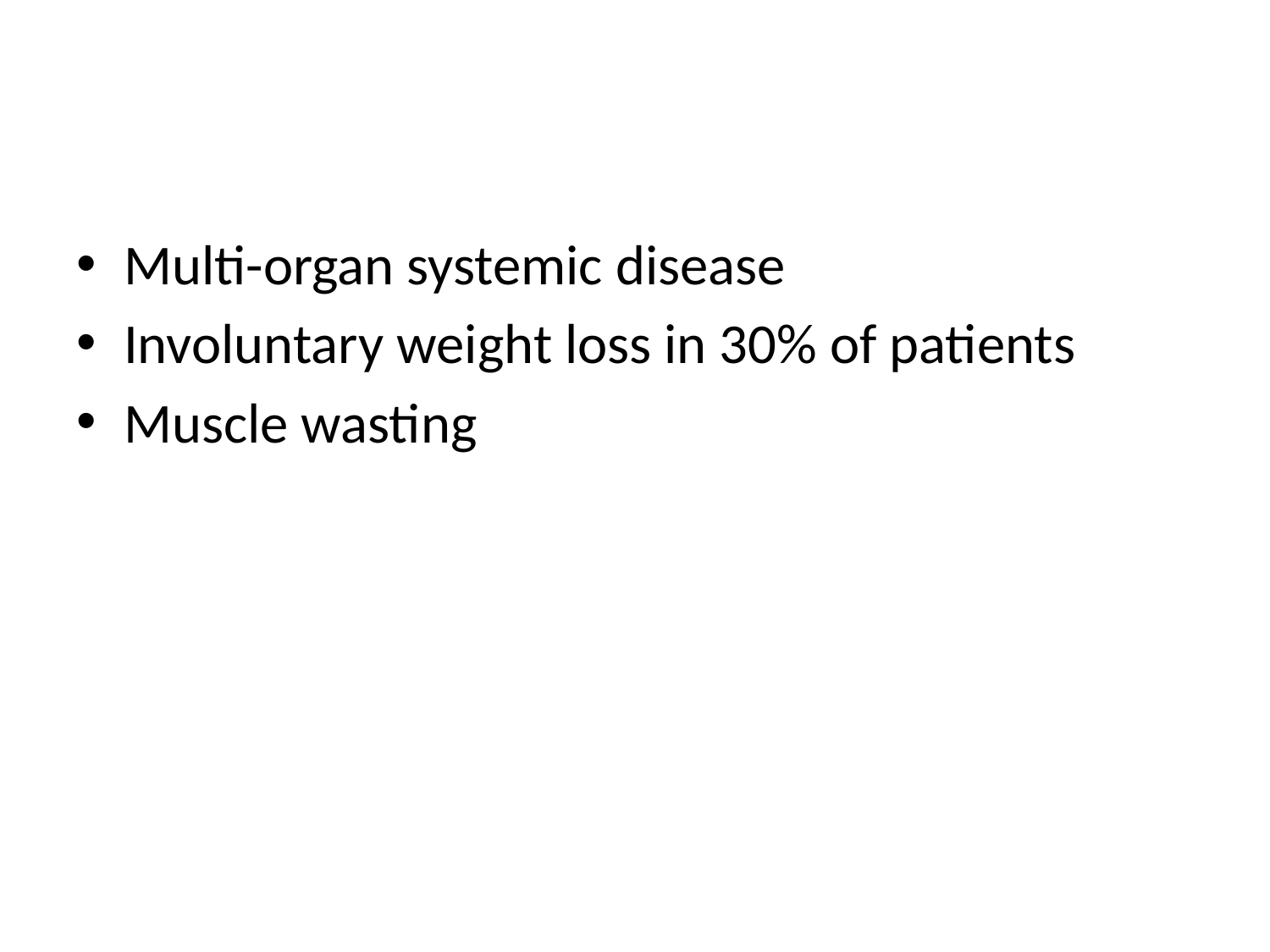

#
Multi-organ systemic disease
Involuntary weight loss in 30% of patients
Muscle wasting